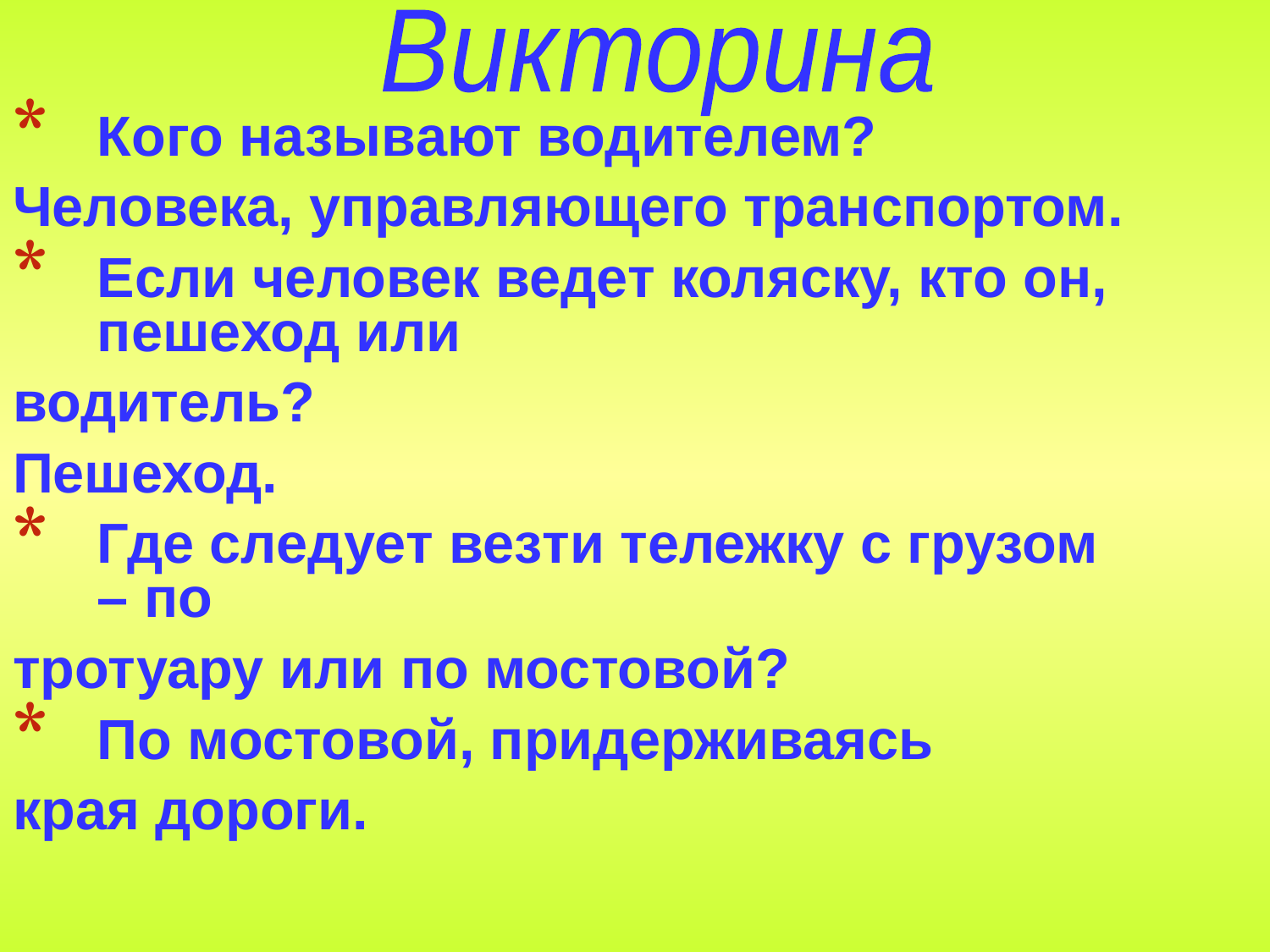

Викторина
Кого называют водителем?
Человека, управляющего транспортом.
Если человек ведет коляску, кто он, пешеход или
водитель?
Пешеход.
Где следует везти тележку с грузом – по
тротуару или по мостовой?
По мостовой, придерживаясь
края дороги.